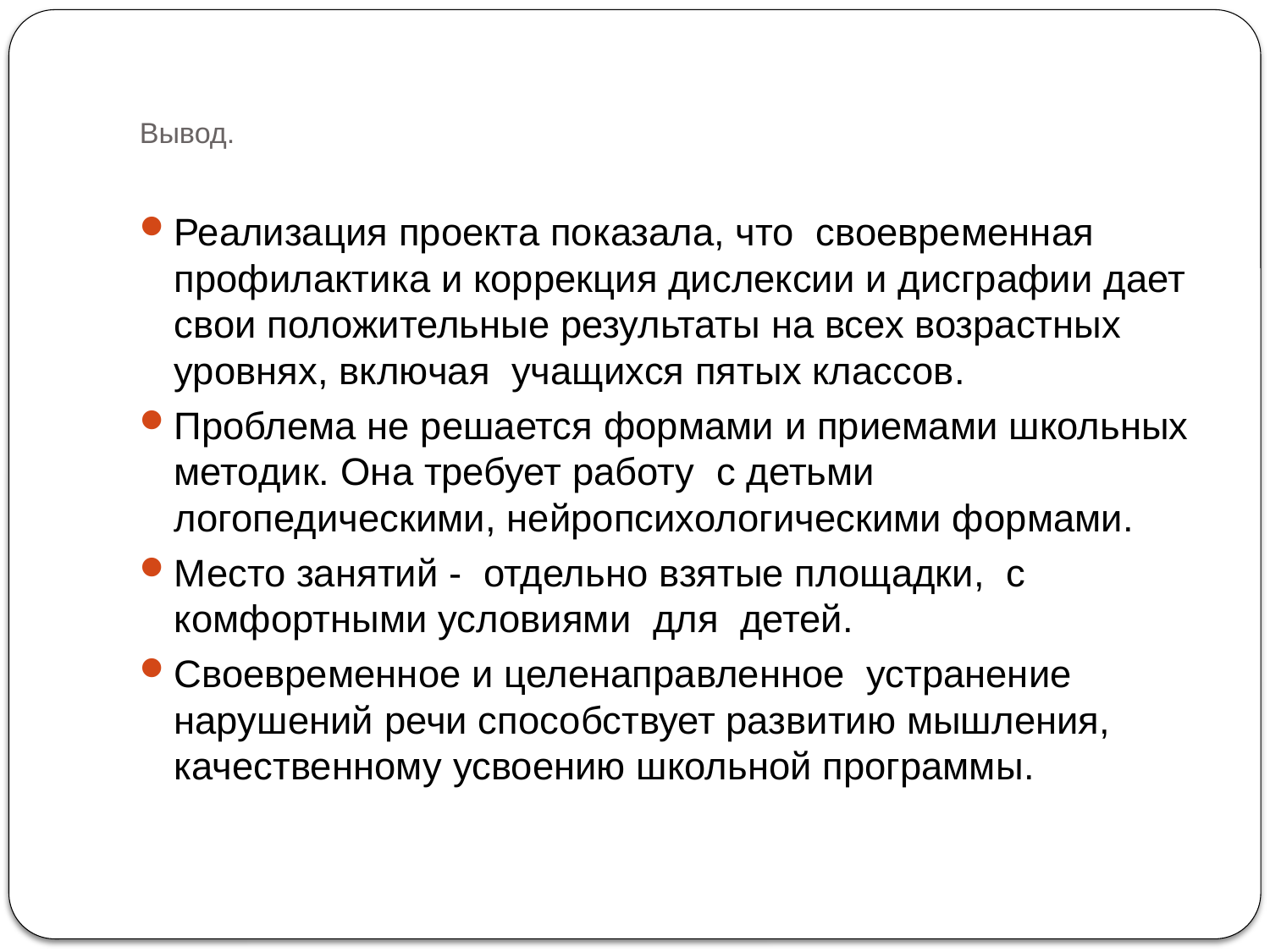

# Вывод.
Реализация проекта показала, что  своевременная  профилактика и коррекция дислексии и дисграфии дает свои положительные результаты на всех возрастных  уровнях, включая  учащихся пятых классов.
Проблема не решается формами и приемами школьных методик. Она требует работу  с детьми логопедическими, нейропсихологическими формами.
Место занятий -  отдельно взятые площадки,  с комфортными условиями  для  детей.
Своевременное и целенаправленное  устранение нарушений речи способствует развитию мышления, качественному усвоению школьной программы.